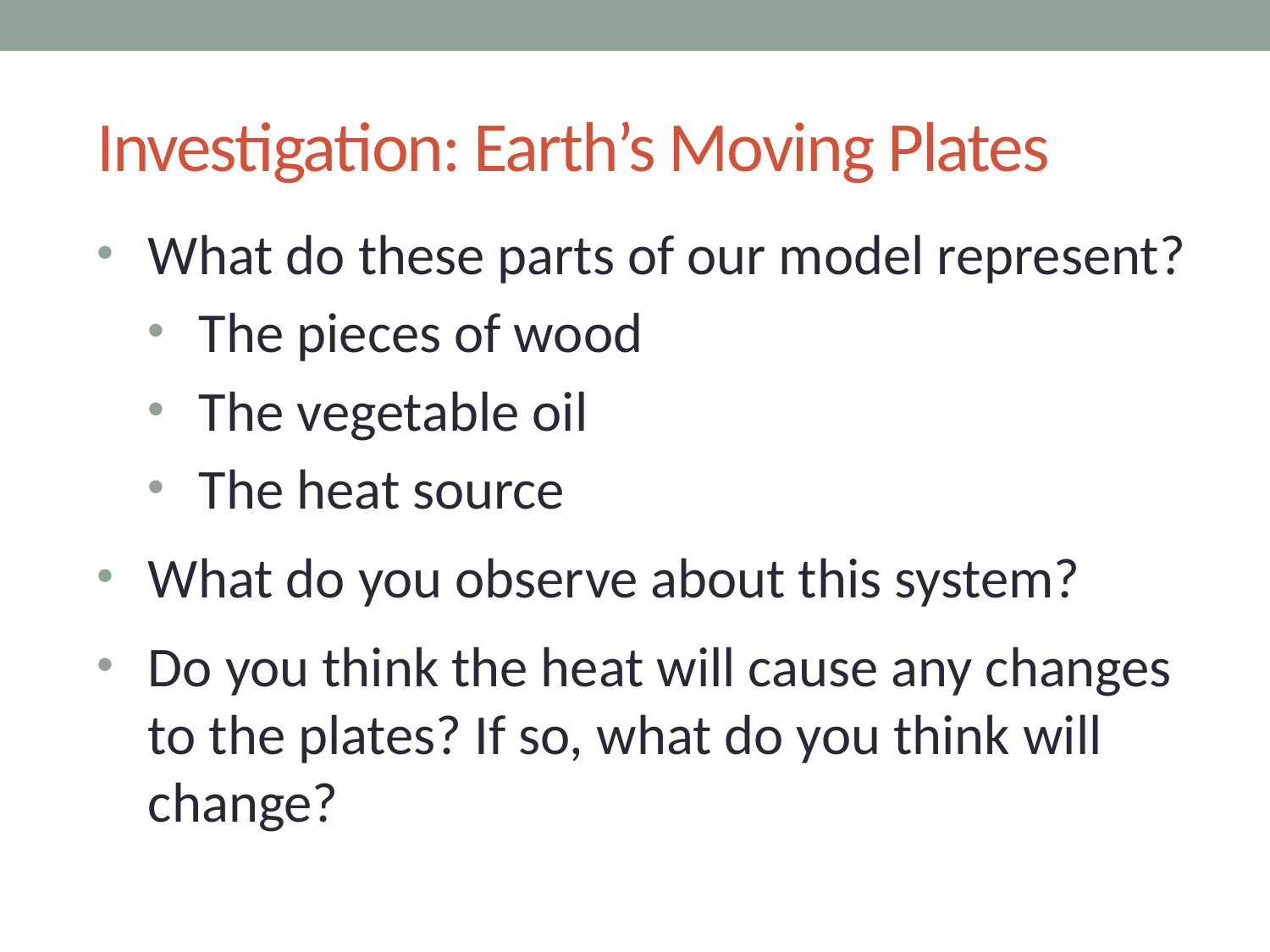

# Investigation: Earth’s Moving Plates
What do these parts of our model represent?
The pieces of wood
The vegetable oil
The heat source
What do you observe about this system?
Do you think the heat will cause any changes to the plates? If so, what do you think will change?